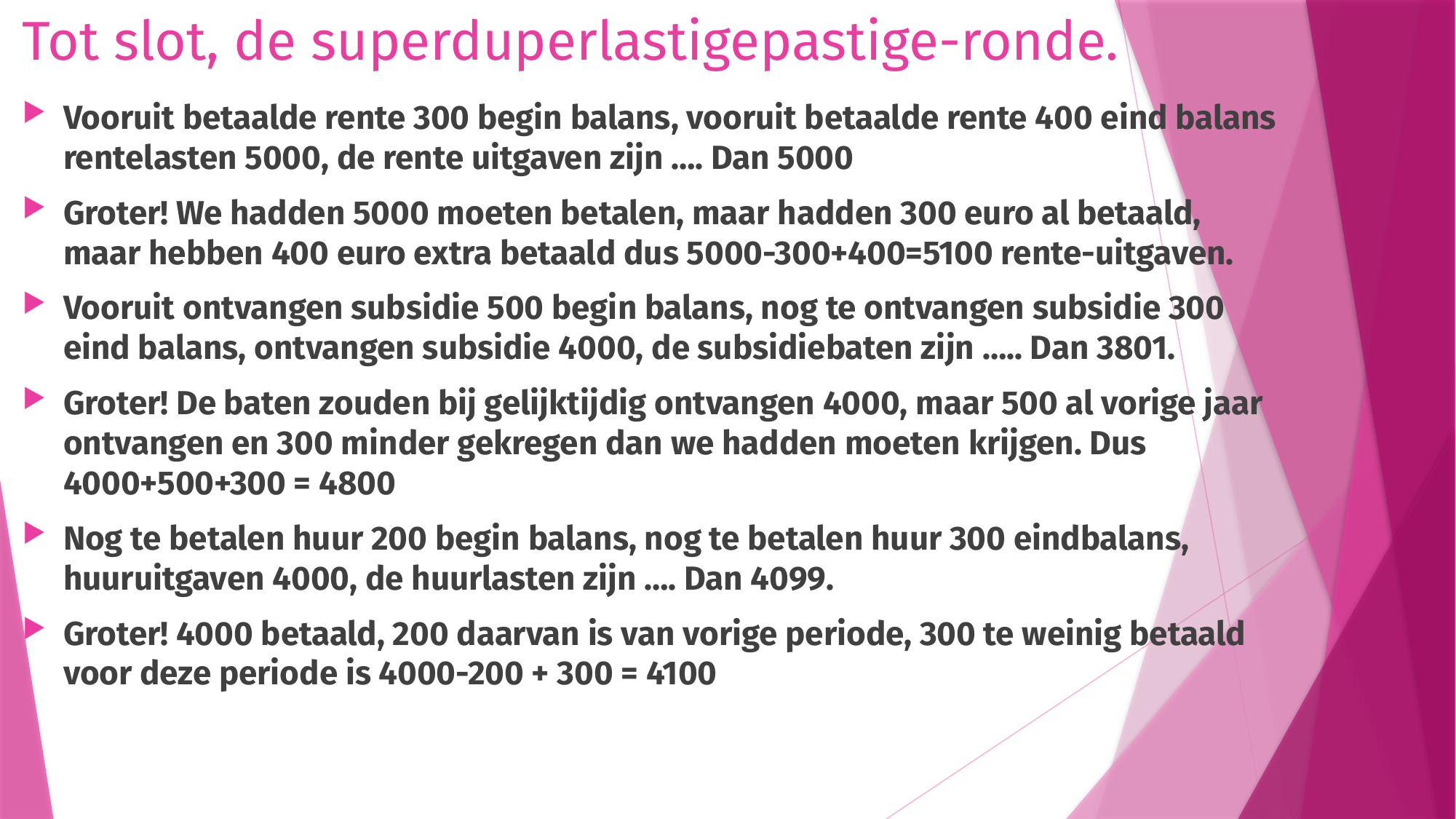

# Tot slot, de superduperlastigepastige-ronde.
Vooruit betaalde rente 300 begin balans, vooruit betaalde rente 400 eind balans rentelasten 5000, de rente uitgaven zijn …. Dan 5000
Groter! We hadden 5000 moeten betalen, maar hadden 300 euro al betaald, maar hebben 400 euro extra betaald dus 5000-300+400=5100 rente-uitgaven.
Vooruit ontvangen subsidie 500 begin balans, nog te ontvangen subsidie 300 eind balans, ontvangen subsidie 4000, de subsidiebaten zijn ….. Dan 3801.
Groter! De baten zouden bij gelijktijdig ontvangen 4000, maar 500 al vorige jaar ontvangen en 300 minder gekregen dan we hadden moeten krijgen. Dus 4000+500+300 = 4800
Nog te betalen huur 200 begin balans, nog te betalen huur 300 eindbalans, huuruitgaven 4000, de huurlasten zijn …. Dan 4099.
Groter! 4000 betaald, 200 daarvan is van vorige periode, 300 te weinig betaald voor deze periode is 4000-200 + 300 = 4100